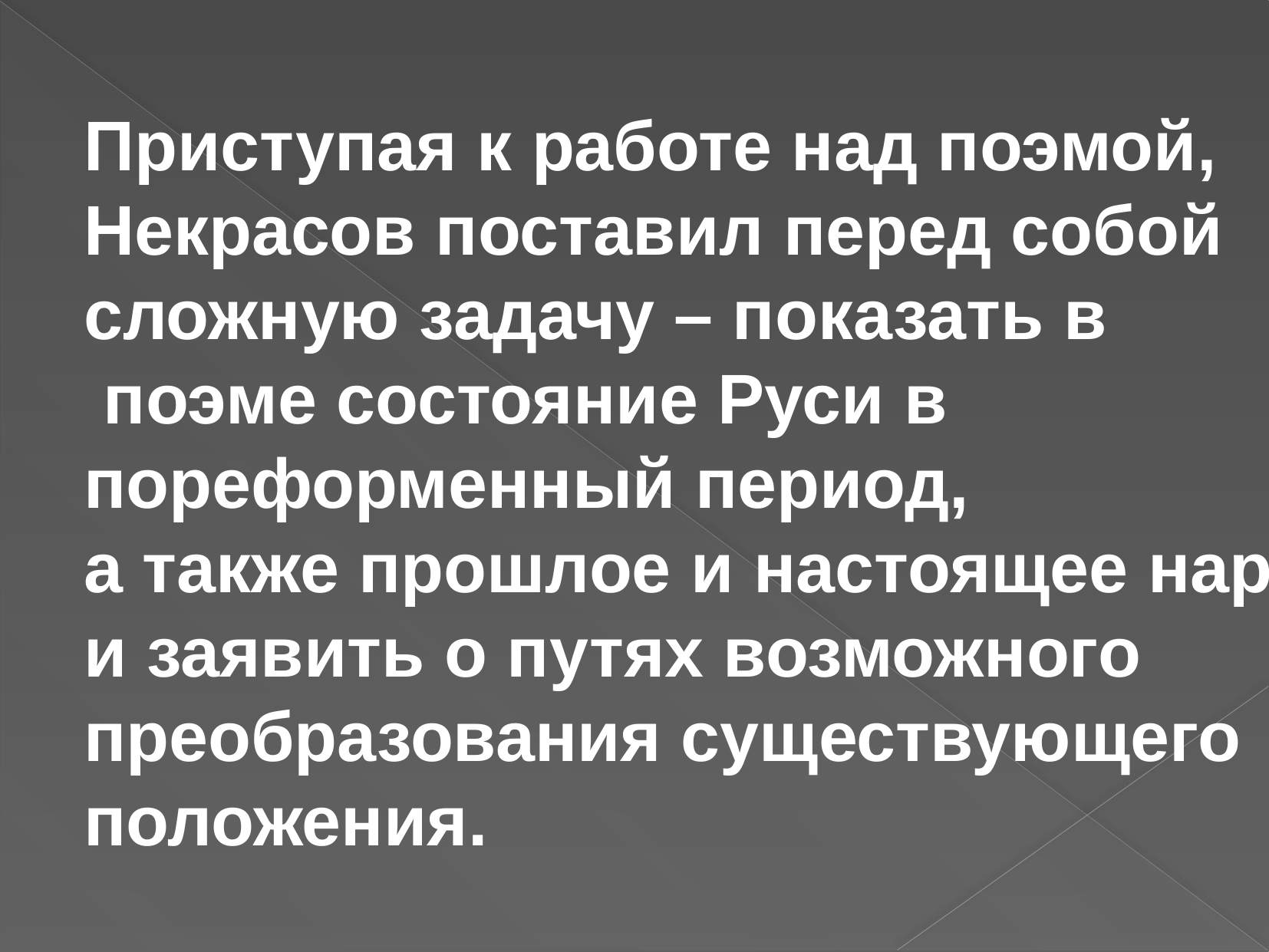

Приступая к работе над поэмой,
Некрасов поставил перед собой
сложную задачу – показать в
 поэме состояние Руси в
пореформенный период,
а также прошлое и настоящее народа
и заявить о путях возможного
преобразования существующего
положения.